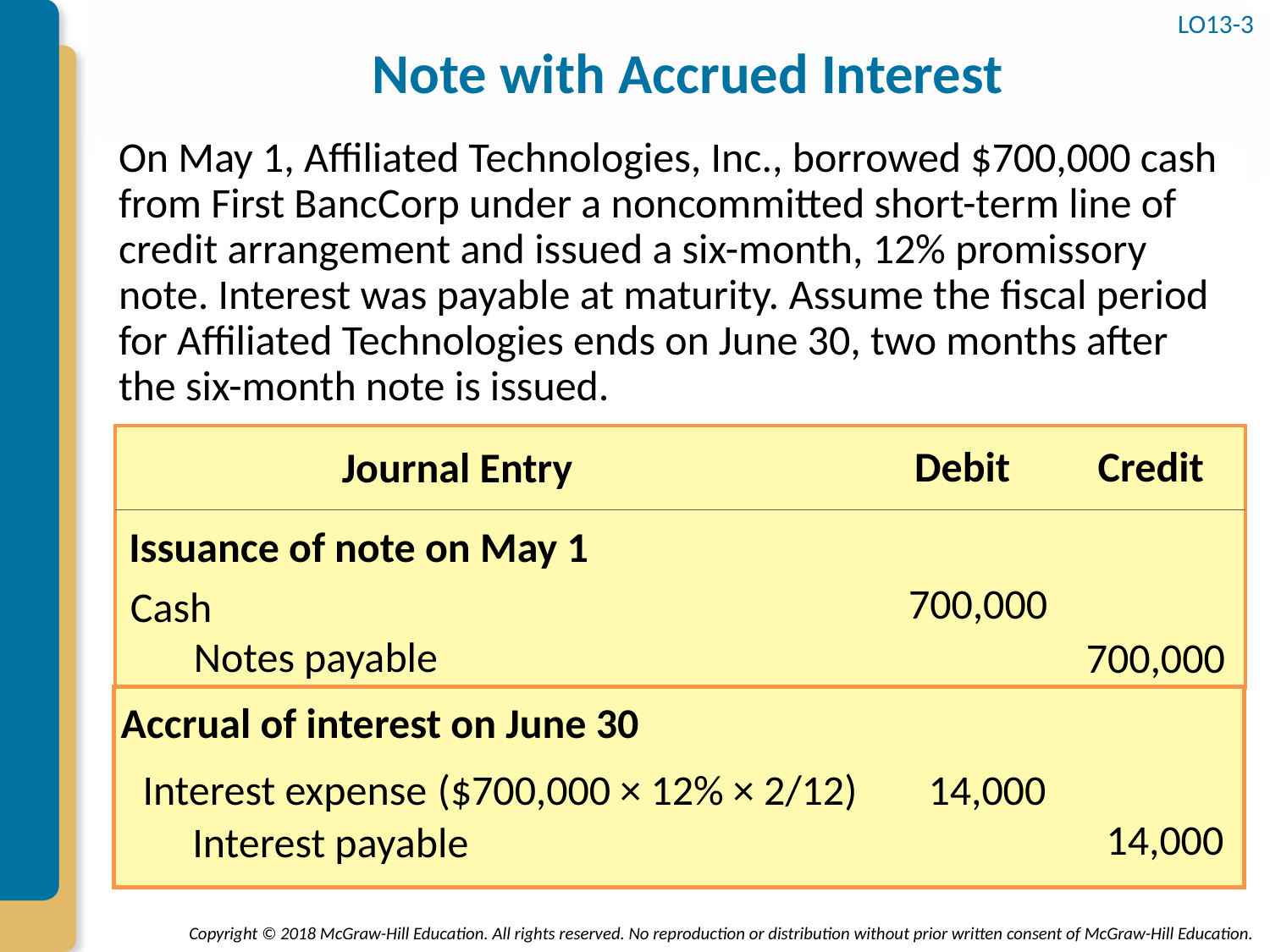

# Note with Accrued Interest
LO13-3
On May 1, Affiliated Technologies, Inc., borrowed $700,000 cash from First BancCorp under a noncommitted short-term line of credit arrangement and issued a six-month, 12% promissory note. Interest was payable at maturity. Assume the fiscal period for Affiliated Technologies ends on June 30, two months after the six-month note is issued.

Debit
Credit
Journal Entry
Issuance of note on May 1
700,000
Cash
Notes payable
700,000

Accrual of interest on June 30
Interest expense
($700,000 × 12% × 2/12)
14,000
14,000
Interest payable